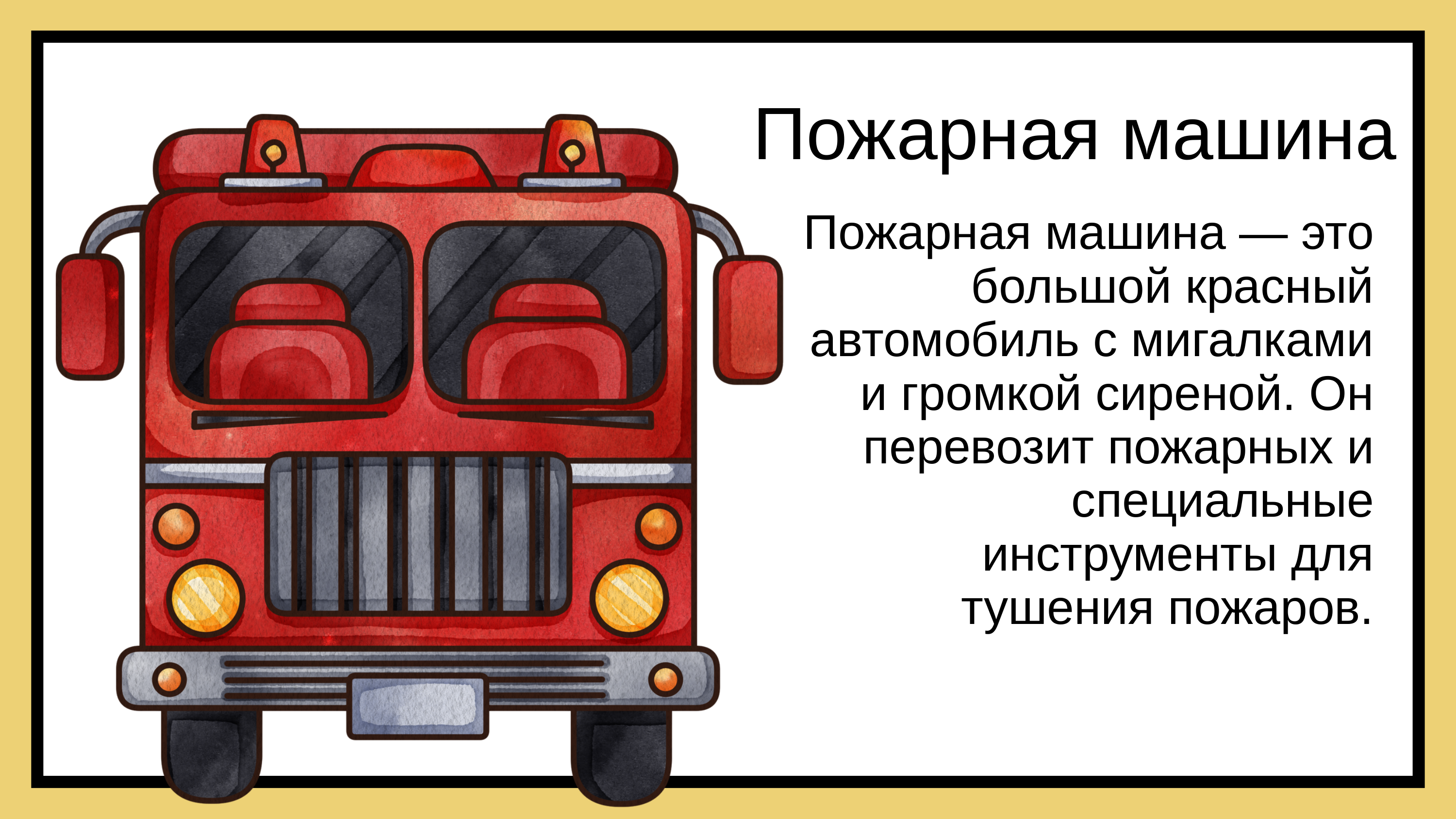

Пожарная машина

Пожарная машина — это большой красный автомобиль с мигалками и громкой сиреной. Он перевозит пожарных и специальные инструменты для тушения пожаров.